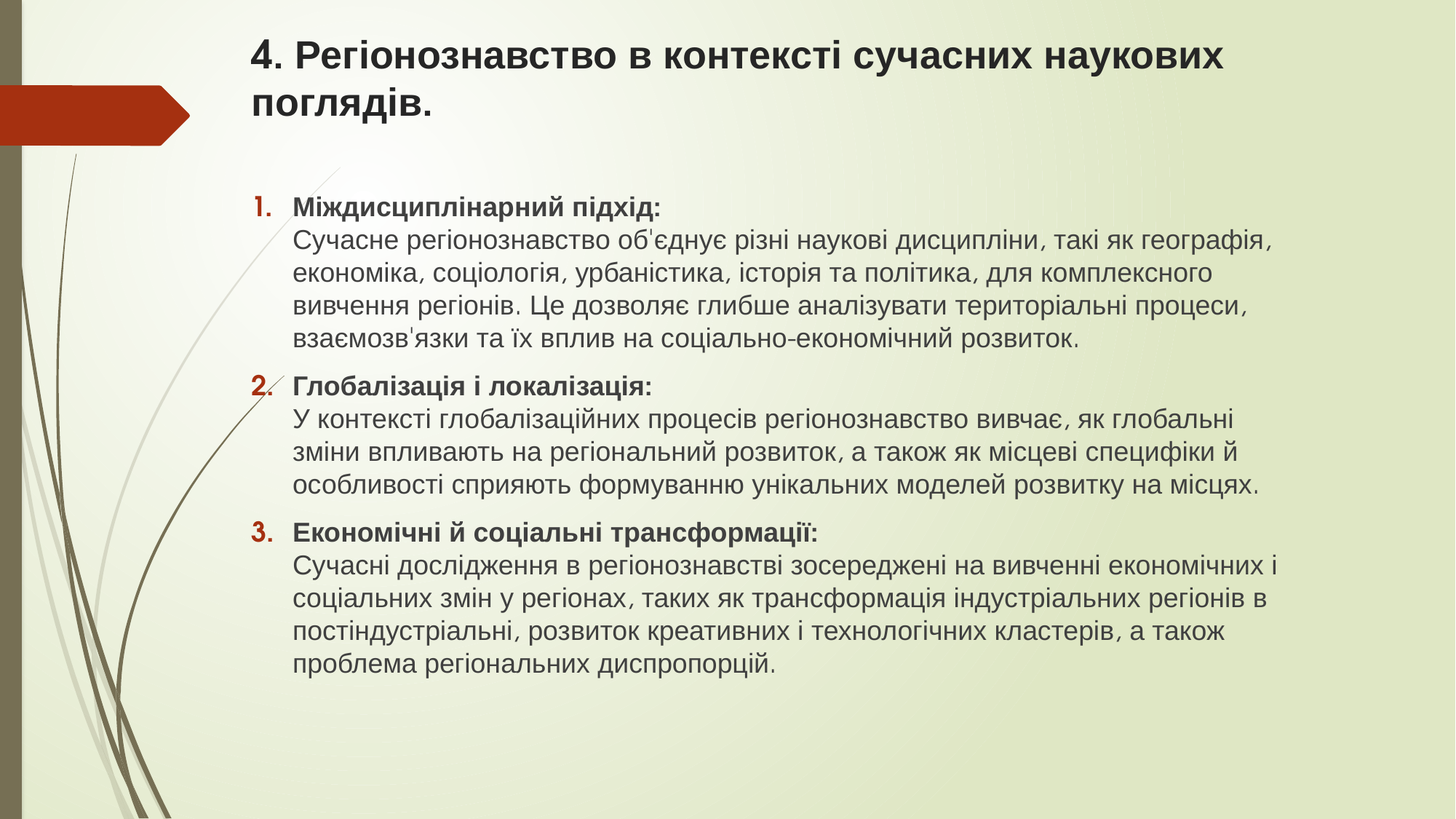

# 4. Регіонознавство в контексті сучасних наукових поглядів.
Міждисциплінарний підхід:
Сучасне регіонознавство об'єднує різні наукові дисципліни, такі як географія, економіка, соціологія, урбаністика, історія та політика, для комплексного вивчення регіонів. Це дозволяє глибше аналізувати територіальні процеси, взаємозв'язки та їх вплив на соціально-економічний розвиток.
Глобалізація і локалізація:
У контексті глобалізаційних процесів регіонознавство вивчає, як глобальні зміни впливають на регіональний розвиток, а також як місцеві специфіки й особливості сприяють формуванню унікальних моделей розвитку на місцях.
Економічні й соціальні трансформації:
Сучасні дослідження в регіонознавстві зосереджені на вивченні економічних і соціальних змін у регіонах, таких як трансформація індустріальних регіонів в постіндустріальні, розвиток креативних і технологічних кластерів, а також проблема регіональних диспропорцій.